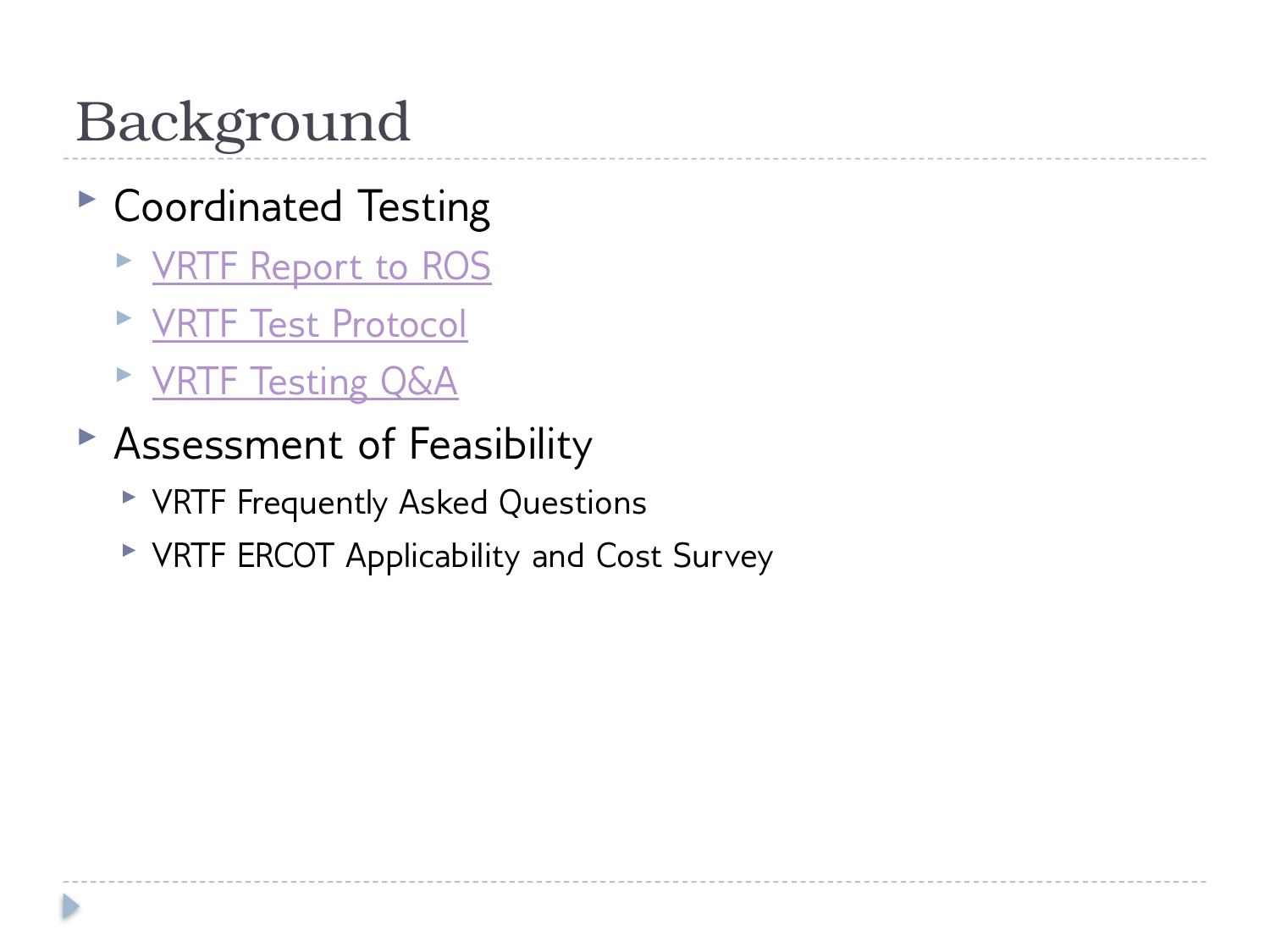

# Background
Coordinated Testing
VRTF Report to ROS
VRTF Test Protocol
VRTF Testing Q&A
Assessment of Feasibility
VRTF Frequently Asked Questions
VRTF ERCOT Applicability and Cost Survey